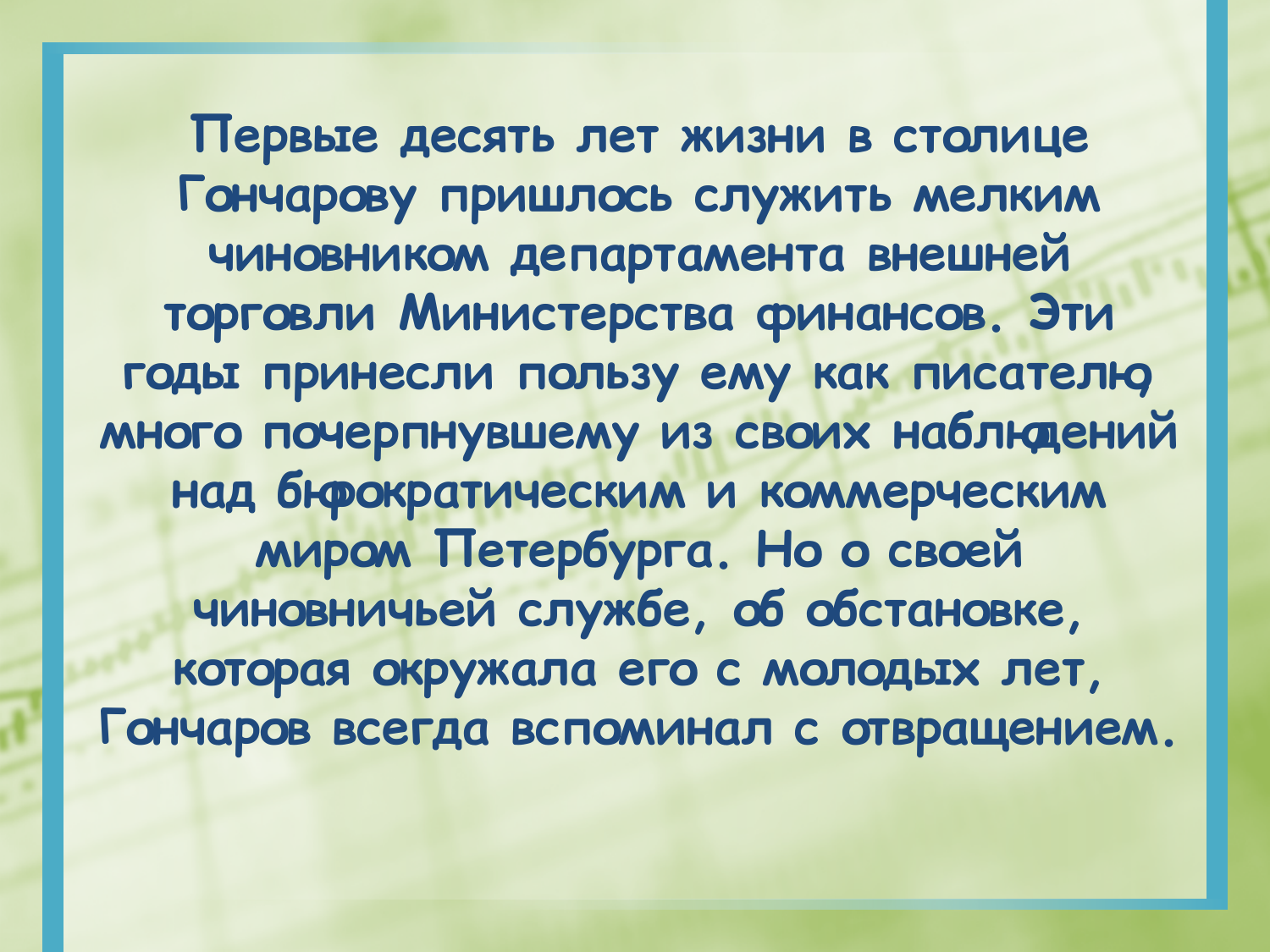

Первые десять лет жизни в столице Гончарову пришлось служить мелким чиновником департамента внешней торговли Министерства финансов. Эти годы принесли пользу ему как писателю, много почерпнувшему из своих наблюдений над бюрократическим и коммерческим миром Петербурга. Но о своей чиновничьей службе, об обстановке, которая окружала его с молодых лет, Гончаров всегда вспоминал с отвращением.